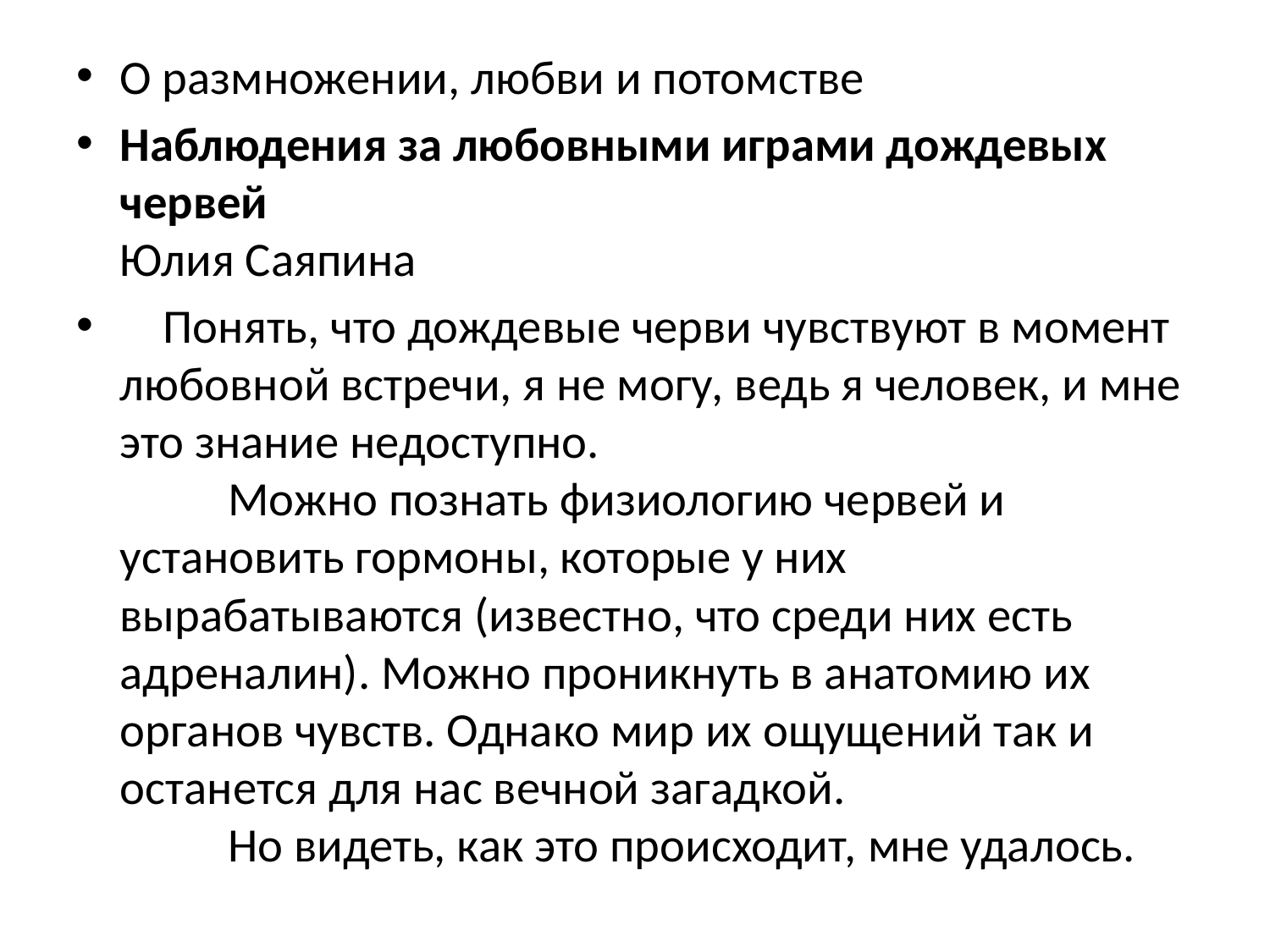

#
О размножении, любви и потомстве
Наблюдения за любовными играми дождевых червей
Юлия Саяпина
    Понять, что дождевые черви чувствуют в момент любовной встречи, я не могу, ведь я человек, и мне это знание недоступно.
          Можно познать физиологию червей и установить гормоны, которые у них вырабатываются (известно, что среди них есть адреналин). Можно проникнуть в анатомию их органов чувств. Однако мир их ощущений так и останется для нас вечной загадкой.
          Но видеть, как это происходит, мне удалось.